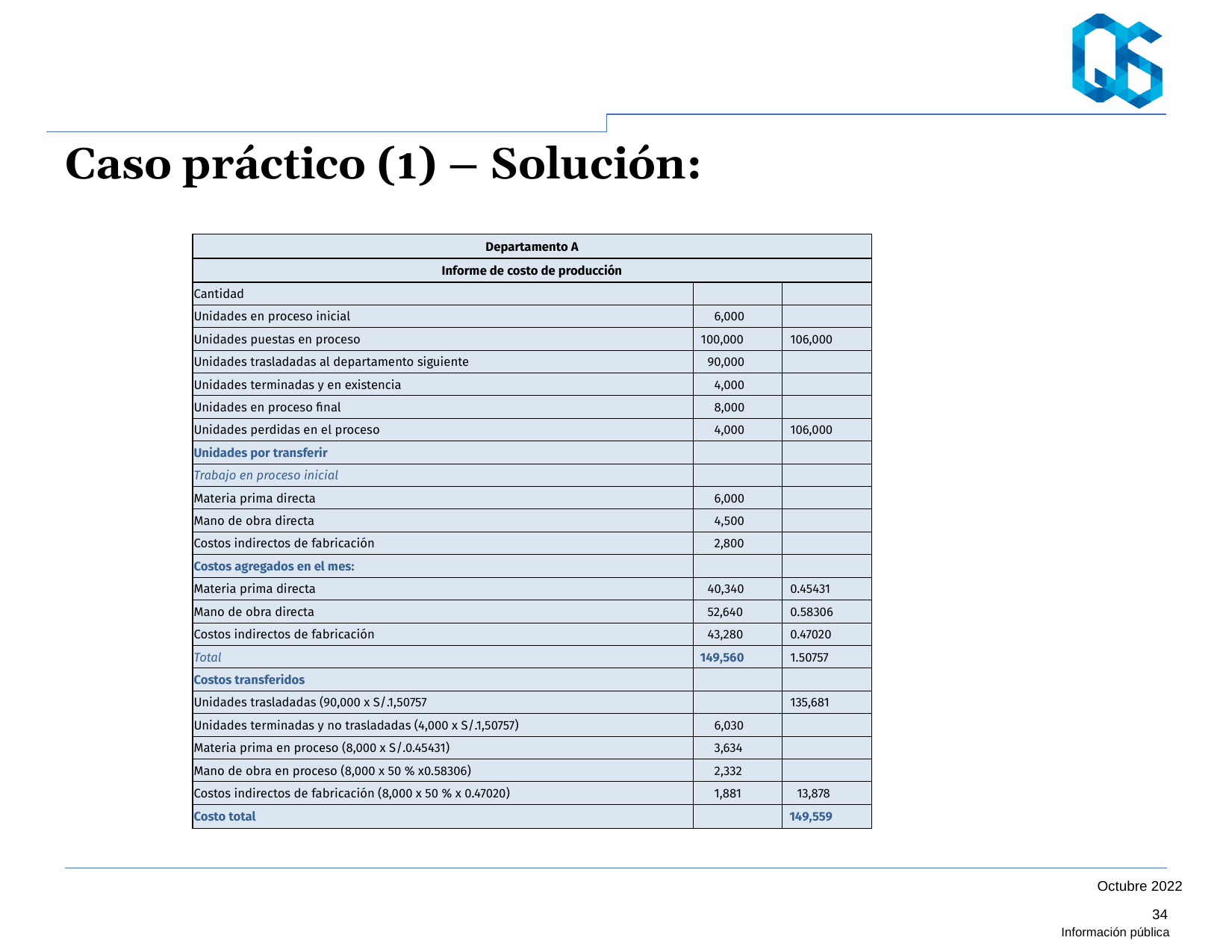

# Caso práctico (1) – Solución:
Utiliza la caja del ‘Divider’ abajo para que el título de la diapositiva aparezca en la página de índice así como la página de índice al comienzo de cada sección
Por favor sigue estos pasos:
Teclea ‘Divider’ en la caja de control de abajo.
Haz click en Smart ‘Divider’ en la barra de herramientas.
Inserta el texto que quieres que aparezca en el índice y selecciona el nivel de ‘Divider’.
Haz click en ‘Update’. El título de diapositiva debería aparecer en todos los índices.
Para suprimir el título de la slide del índice, borra el texto en la caja de ‘Divider’ y haz click en ‘Update’
| Departamento A |  |  |
| --- | --- | --- |
| Informe de costo de producción |  |  |
| Cantidad |  |  |
| Unidades en proceso inicial | 6,000 |  |
| Unidades puestas en proceso | 100,000 | 106,000 |
| Unidades trasladadas al departamento siguiente | 90,000 |  |
| Unidades terminadas y en existencia | 4,000 |  |
| Unidades en proceso final | 8,000 |  |
| Unidades perdidas en el proceso | 4,000 | 106,000 |
| Unidades por transferir |  |  |
| Trabajo en proceso inicial |  |  |
| Materia prima directa | 6,000 |  |
| Mano de obra directa | 4,500 |  |
| Costos indirectos de fabricación | 2,800 |  |
| Costos agregados en el mes: |  |  |
| Materia prima directa | 40,340 | 0.45431 |
| Mano de obra directa | 52,640 | 0.58306 |
| Costos indirectos de fabricación | 43,280 | 0.47020 |
| Total | 149,560 | 1.50757 |
| Costos transferidos |  |  |
| Unidades trasladadas (90,000 x S/.1,50757 |  | 135,681 |
| Unidades terminadas y no trasladadas (4,000 x S/.1,50757) | 6,030 |  |
| Materia prima en proceso (8,000 x S/.0.45431) | 3,634 |  |
| Mano de obra en proceso (8,000 x 50 % x0.58306) | 2,332 |  |
| Costos indirectos de fabricación (8,000 x 50 % x 0.47020) | 1,881 | 13,878 |
| Costo total |  | 149,559 |
Divider
34